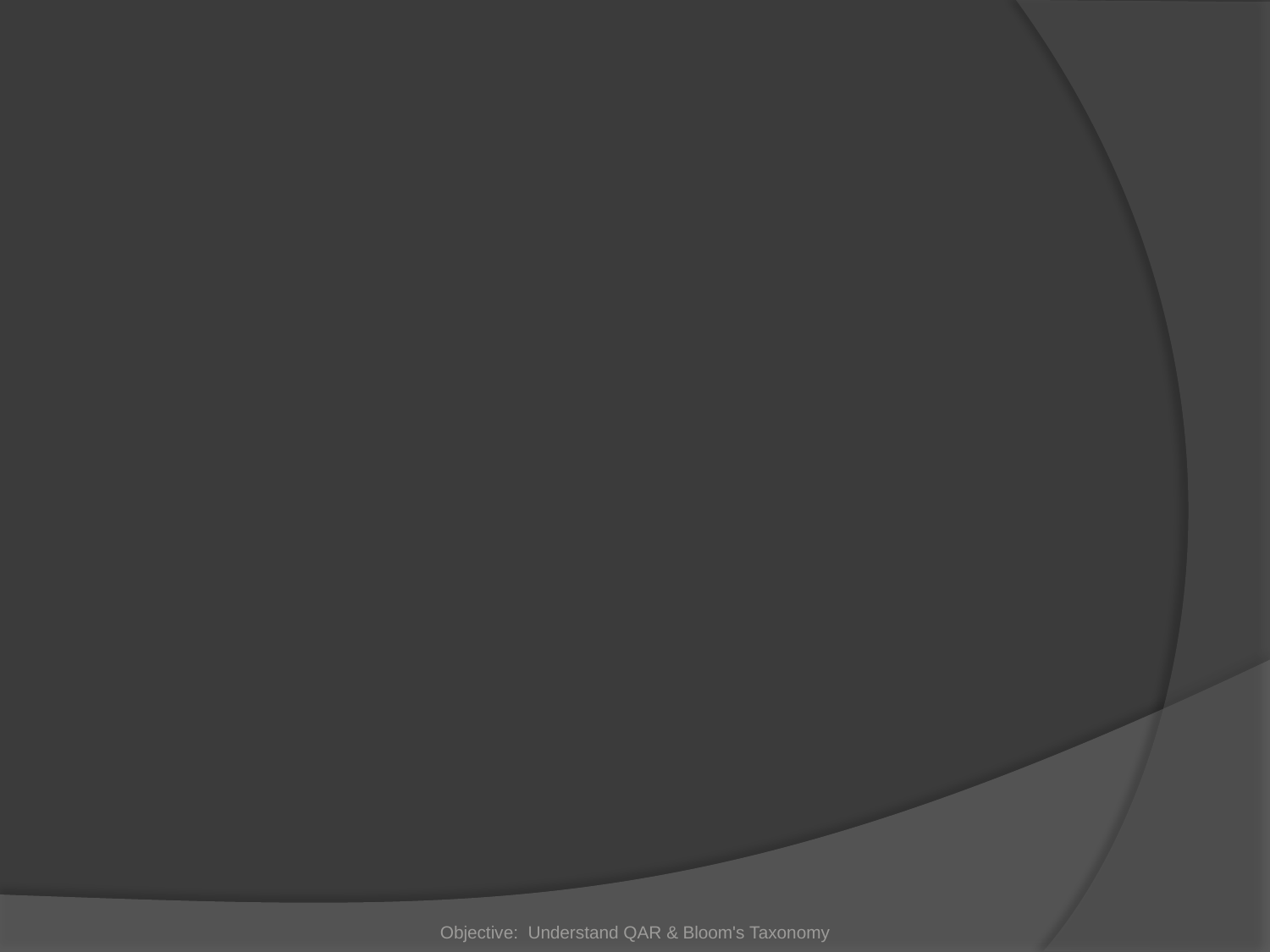

#

Objective:  Understand QAR & Bloom's Taxonomy